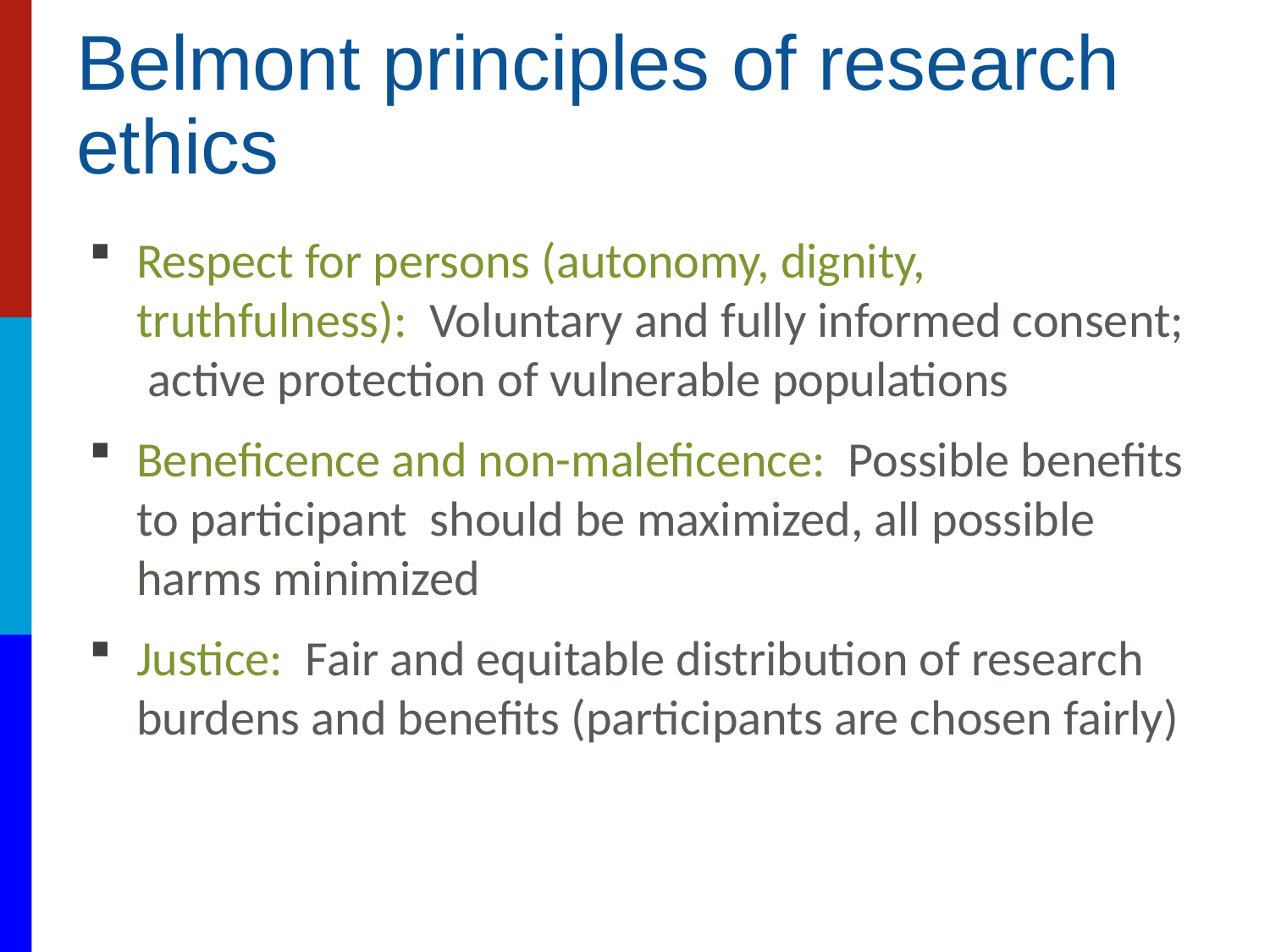

# Belmont principles of research ethics
Respect for persons (autonomy, dignity, truthfulness):  Voluntary and fully informed consent;  active protection of vulnerable populations
Beneficence and non-maleficence:  Possible benefits to participant  should be maximized, all possible harms minimized
Justice:  Fair and equitable distribution of research burdens and benefits (participants are chosen fairly)